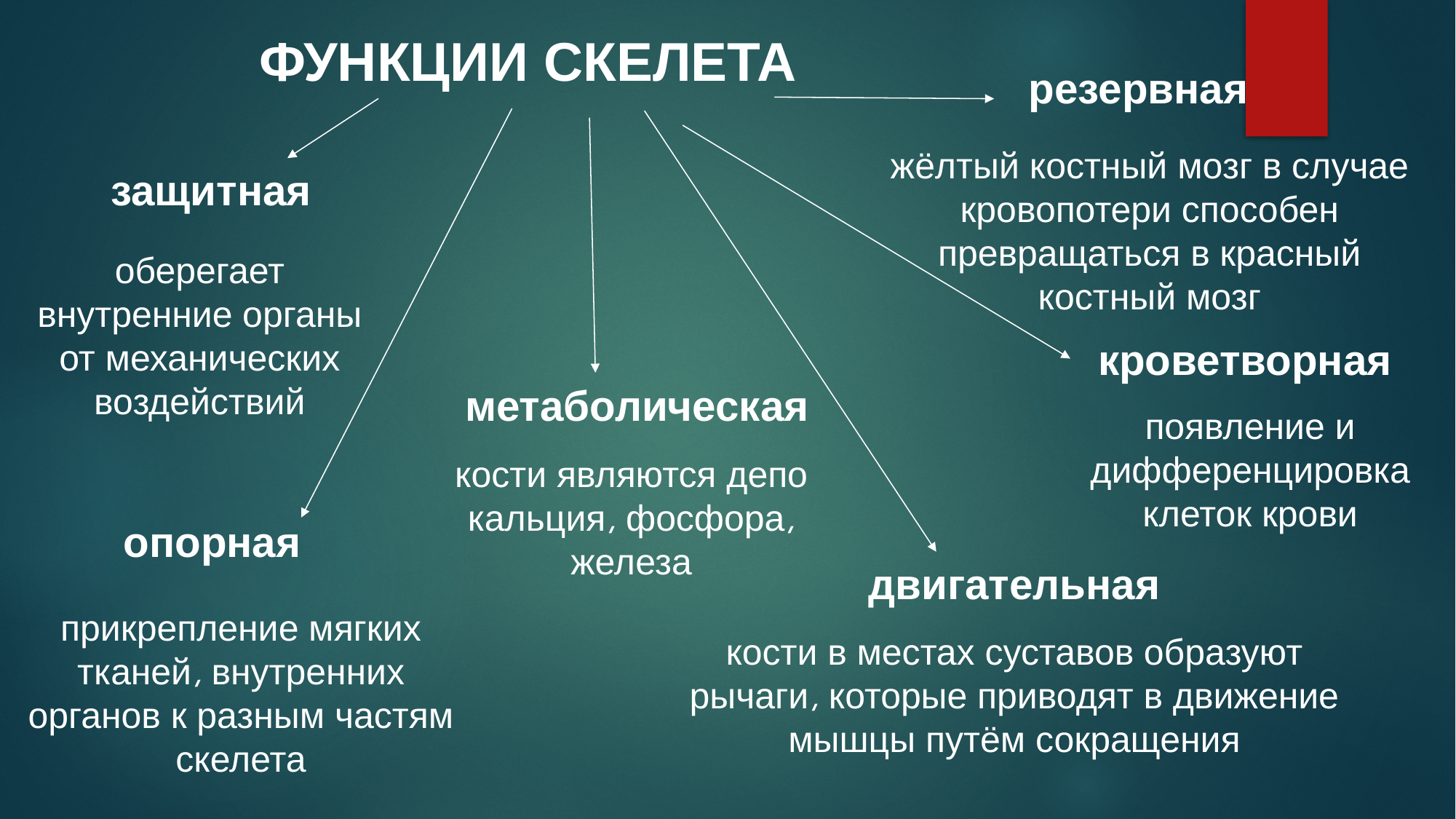

ФУНКЦИИ СКЕЛЕТА
резервная
жёлтый костный мозг в случае кровопотери способен превращаться в красный костный мозг
защитная
оберегает внутренние органы от механических воздействий
кроветворная
метаболическая
появление и дифференцировка клеток крови
кости являются депо кальция, фосфора, железа
опорная
двигательная
прикрепление мягких тканей, внутренних органов к разным частям скелета
кости в местах суставов образуют рычаги, которые приводят в движение мышцы путём сокращения